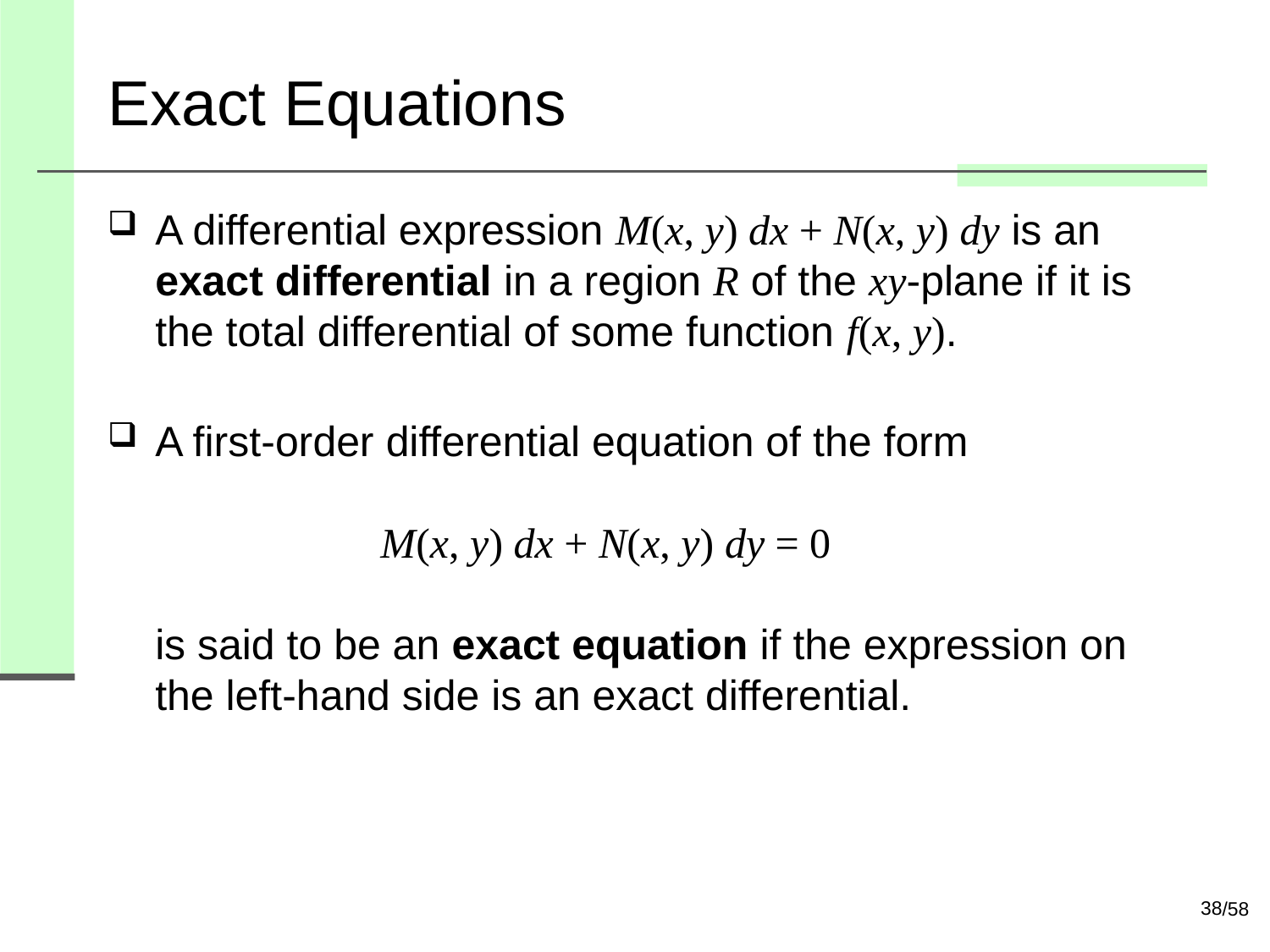

# Exact Equations
A differential expression M(x, y) dx + N(x, y) dy is an exact differential in a region R of the xy-plane if it is the total differential of some function f(x, y).
A first-order differential equation of the form
                   M(x, y) dx + N(x, y) dy = 0
is said to be an exact equation if the expression on the left-hand side is an exact differential.
38